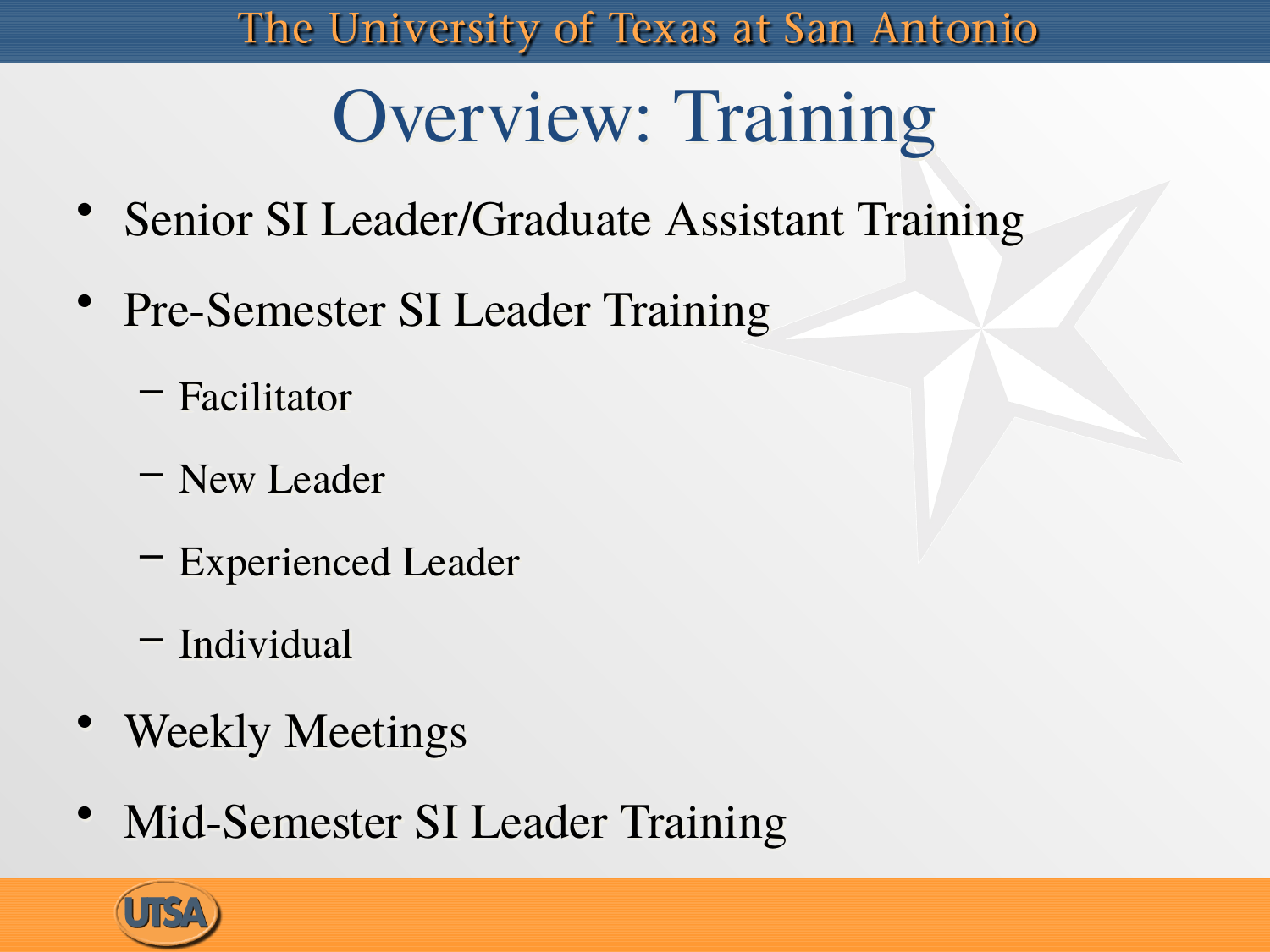

# Overview: Training
Senior SI Leader/Graduate Assistant Training
Pre-Semester SI Leader Training
Facilitator
New Leader
Experienced Leader
Individual
Weekly Meetings
Mid-Semester SI Leader Training